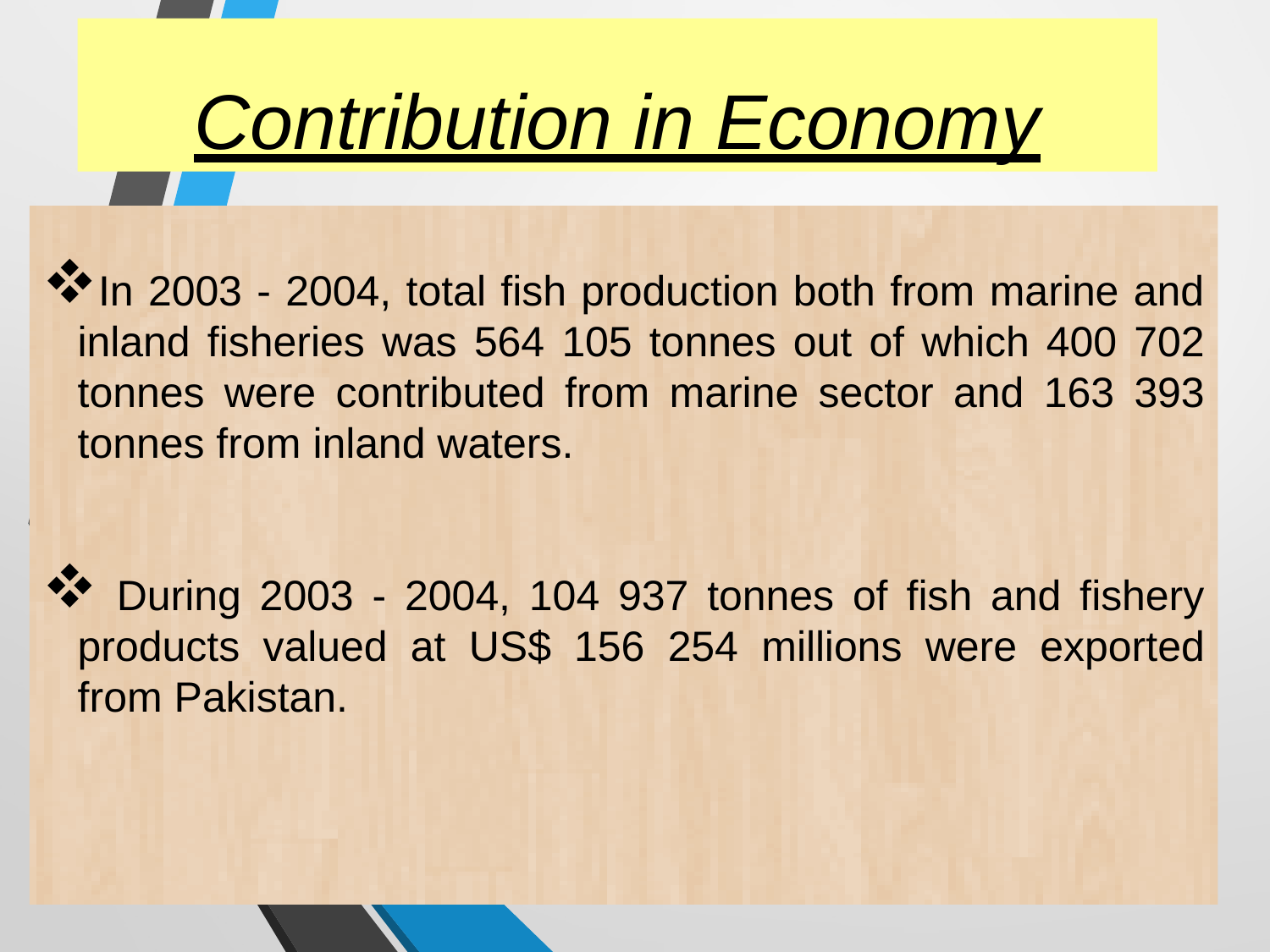

# Contribution in Economy

In 2003 - 2004, total fish production both from marine and inland fisheries was 564 105 tonnes out of which 400 702 tonnes were contributed from marine sector and 163 393 tonnes from inland waters.

 During 2003 - 2004, 104 937 tonnes of fish and fishery products valued at US$ 156 254 millions were exported from Pakistan.